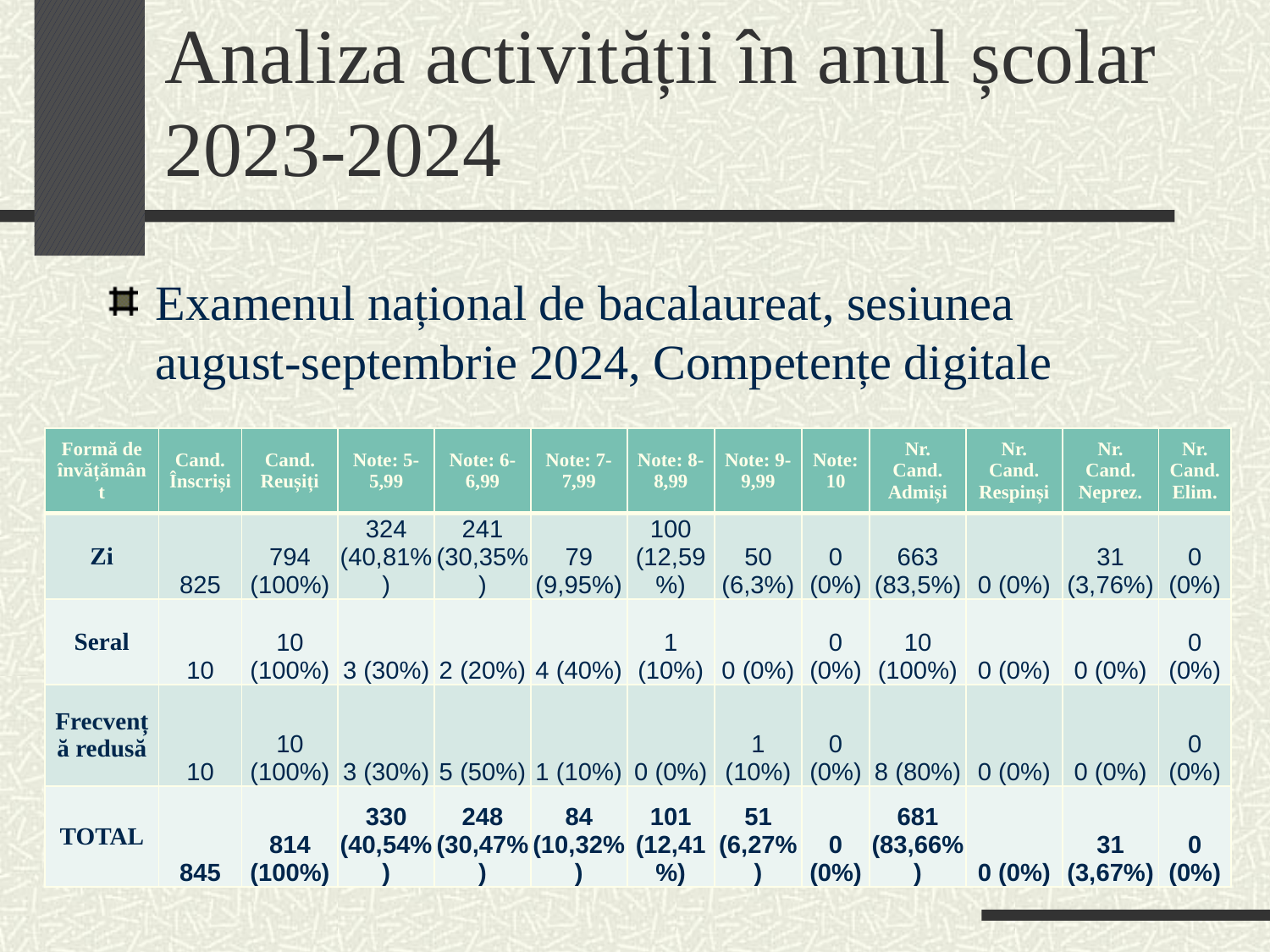

# Analiza activității în anul școlar 2023-2024
Examenul național de bacalaureat, sesiunea august-septembrie 2024, Competențe digitale

| Formă de învățământ | Cand. Înscriși | Cand. Reușiți | Note: 5-5,99 | Note: 6-6,99 | Note: 7-7,99 | Note: 8-8,99 | Note: 9-9,99 | Note: 10 | Nr. Cand. Admiși | Nr. Cand. Respinși | Nr. Cand. Neprez. | Nr. Cand. Elim. |
| --- | --- | --- | --- | --- | --- | --- | --- | --- | --- | --- | --- | --- |
| Zi | 825 | 794 (100%) | 324 (40,81%) | 241 (30,35%) | 79 (9,95%) | 100 (12,59%) | 50 (6,3%) | 0 (0%) | 663 (83,5%) | 0 (0%) | 31 (3,76%) | 0 (0%) |
| Seral | 10 | 10 (100%) | 3 (30%) | 2 (20%) | 4 (40%) | 1 (10%) | 0 (0%) | 0 (0%) | 10 (100%) | 0 (0%) | 0 (0%) | 0 (0%) |
| Frecvență redusă | 10 | 10 (100%) | 3 (30%) | 5 (50%) | 1 (10%) | 0 (0%) | 1 (10%) | 0 (0%) | 8 (80%) | 0 (0%) | 0 (0%) | 0 (0%) |
| TOTAL | 845 | 814 (100%) | 330 (40,54%) | 248 (30,47%) | 84 (10,32%) | 101 (12,41%) | 51 (6,27%) | 0 (0%) | 681 (83,66%) | 0 (0%) | 31 (3,67%) | 0 (0%) |